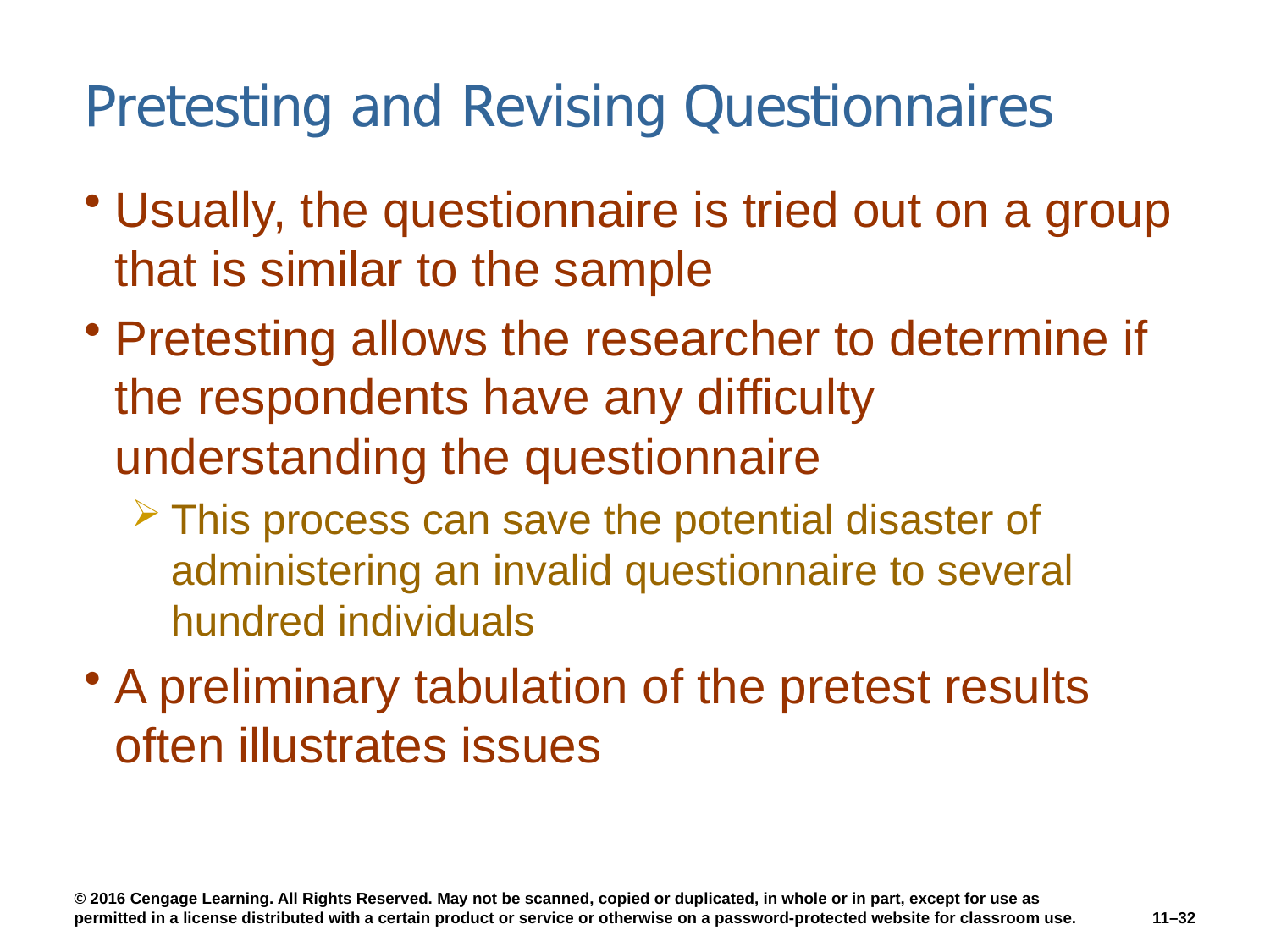

# Pretesting and Revising Questionnaires
Usually, the questionnaire is tried out on a group that is similar to the sample
Pretesting allows the researcher to determine if the respondents have any difficulty understanding the questionnaire
This process can save the potential disaster of administering an invalid questionnaire to several hundred individuals
A preliminary tabulation of the pretest results often illustrates issues

11–32
© 2016 Cengage Learning. All Rights Reserved. May not be scanned, copied or duplicated, in whole or in part, except for use as permitted in a license distributed with a certain product or service or otherwise on a password-protected website for classroom use.